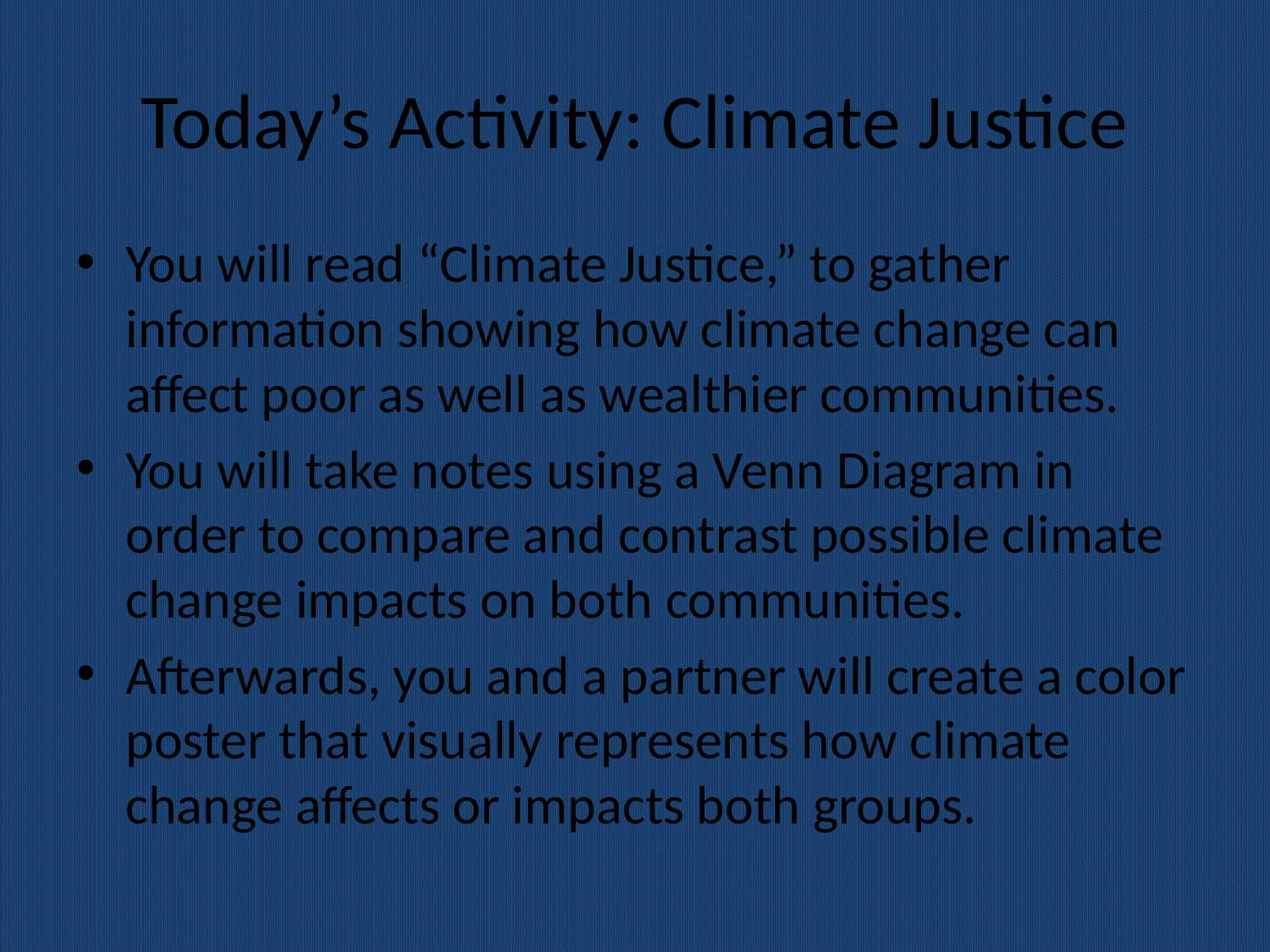

# Today’s Activity: Climate Justice
You will read “Climate Justice,” to gather information showing how climate change can affect poor as well as wealthier communities.
You will take notes using a Venn Diagram in order to compare and contrast possible climate change impacts on both communities.
Afterwards, you and a partner will create a color poster that visually represents how climate change affects or impacts both groups.